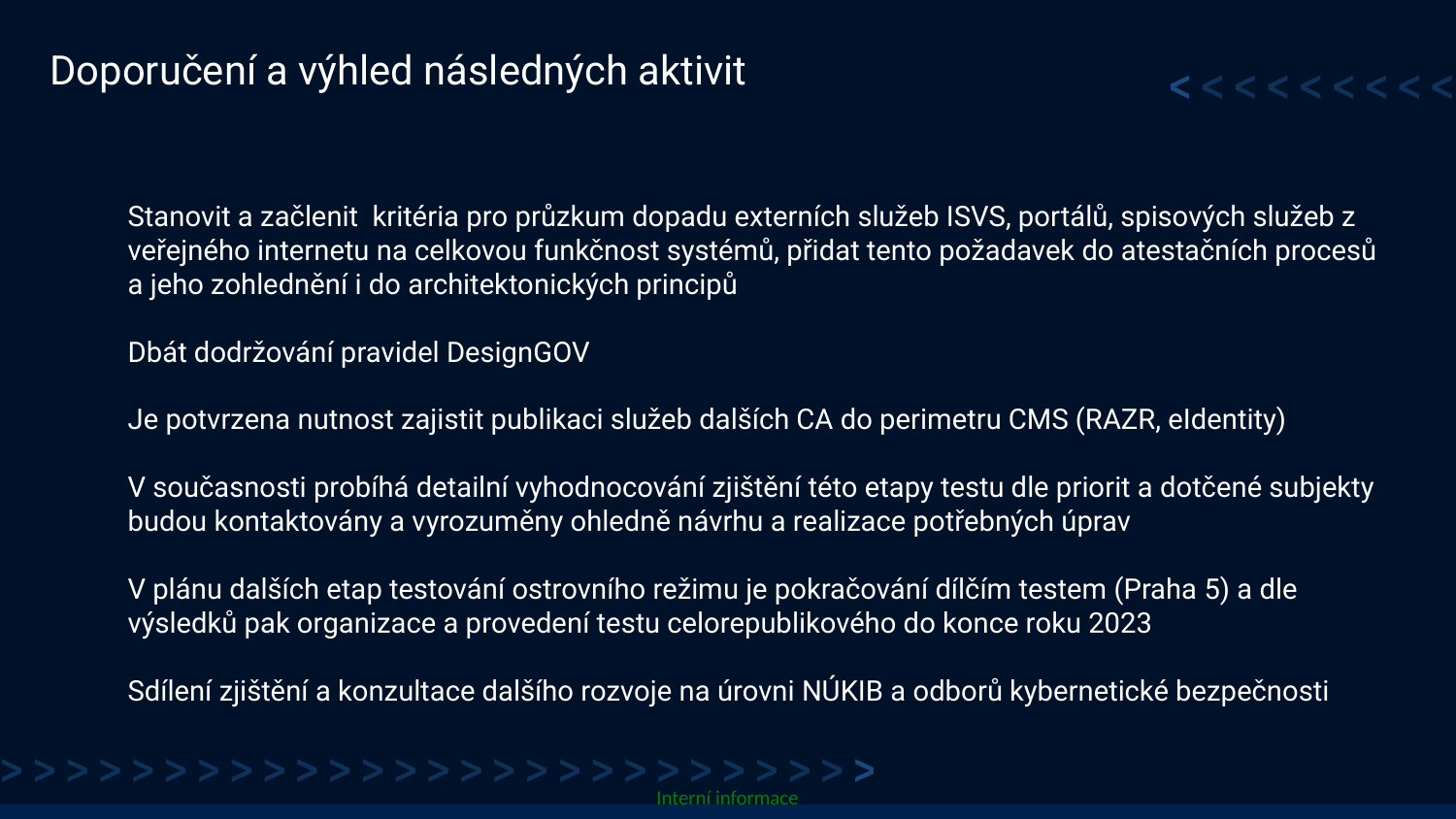

# Doporučení a výhled následných aktivit
Stanovit a začlenit  kritéria pro průzkum dopadu externích služeb ISVS, portálů, spisových služeb z veřejného internetu na celkovou funkčnost systémů, přidat tento požadavek do atestačních procesů a jeho zohlednění i do architektonických principů

Dbát dodržování pravidel DesignGOV

Je potvrzena nutnost zajistit publikaci služeb dalších CA do perimetru CMS (RAZR, eIdentity)

V současnosti probíhá detailní vyhodnocování zjištění této etapy testu dle priorit a dotčené subjekty budou kontaktovány a vyrozuměny ohledně návrhu a realizace potřebných úprav

V plánu dalších etap testování ostrovního režimu je pokračování dílčím testem (Praha 5) a dle výsledků pak organizace a provedení testu celorepublikového do konce roku 2023

Sdílení zjištění a konzultace dalšího rozvoje na úrovni NÚKIB a odborů kybernetické bezpečnosti